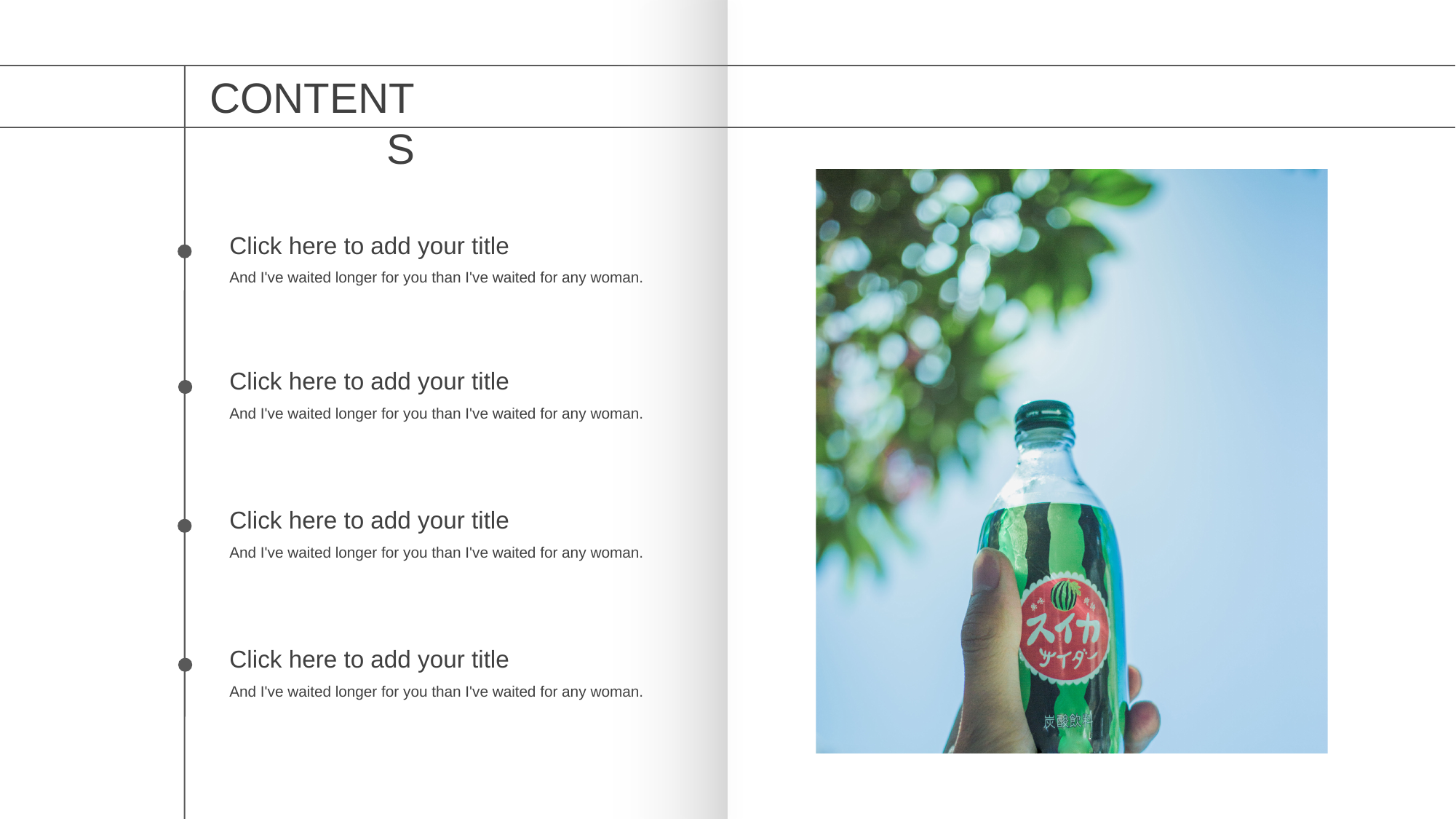

CONTENTS

Click here to add your title
And I've waited longer for you than I've waited for any woman.

Click here to add your title
And I've waited longer for you than I've waited for any woman.

Click here to add your title
And I've waited longer for you than I've waited for any woman.

Click here to add your title
And I've waited longer for you than I've waited for any woman.